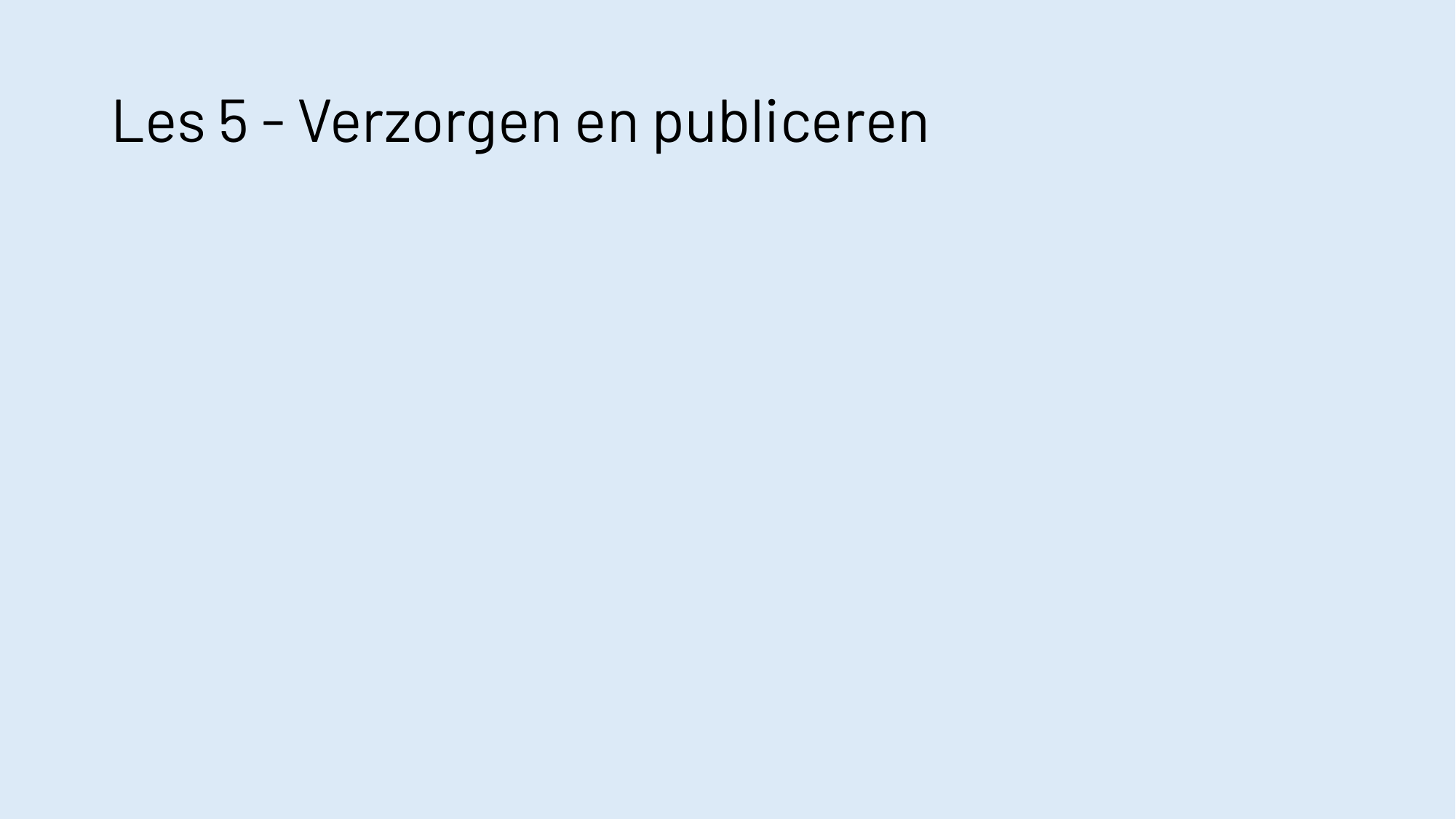

# Les 5 - Verzorgen en publiceren